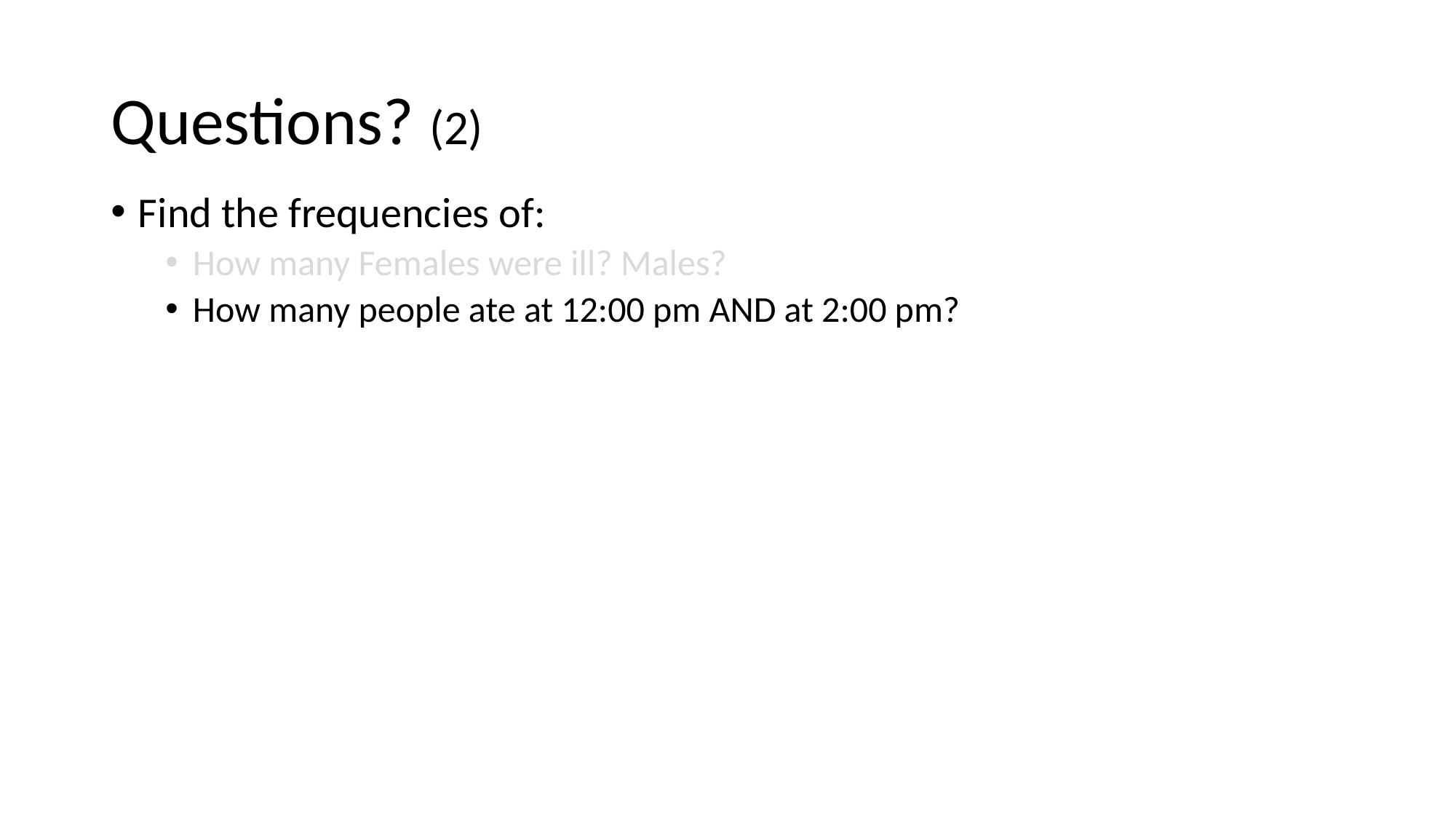

# Questions? (2)
Find the frequencies of:
How many Females were ill? Males?
How many people ate at 12:00 pm AND at 2:00 pm?